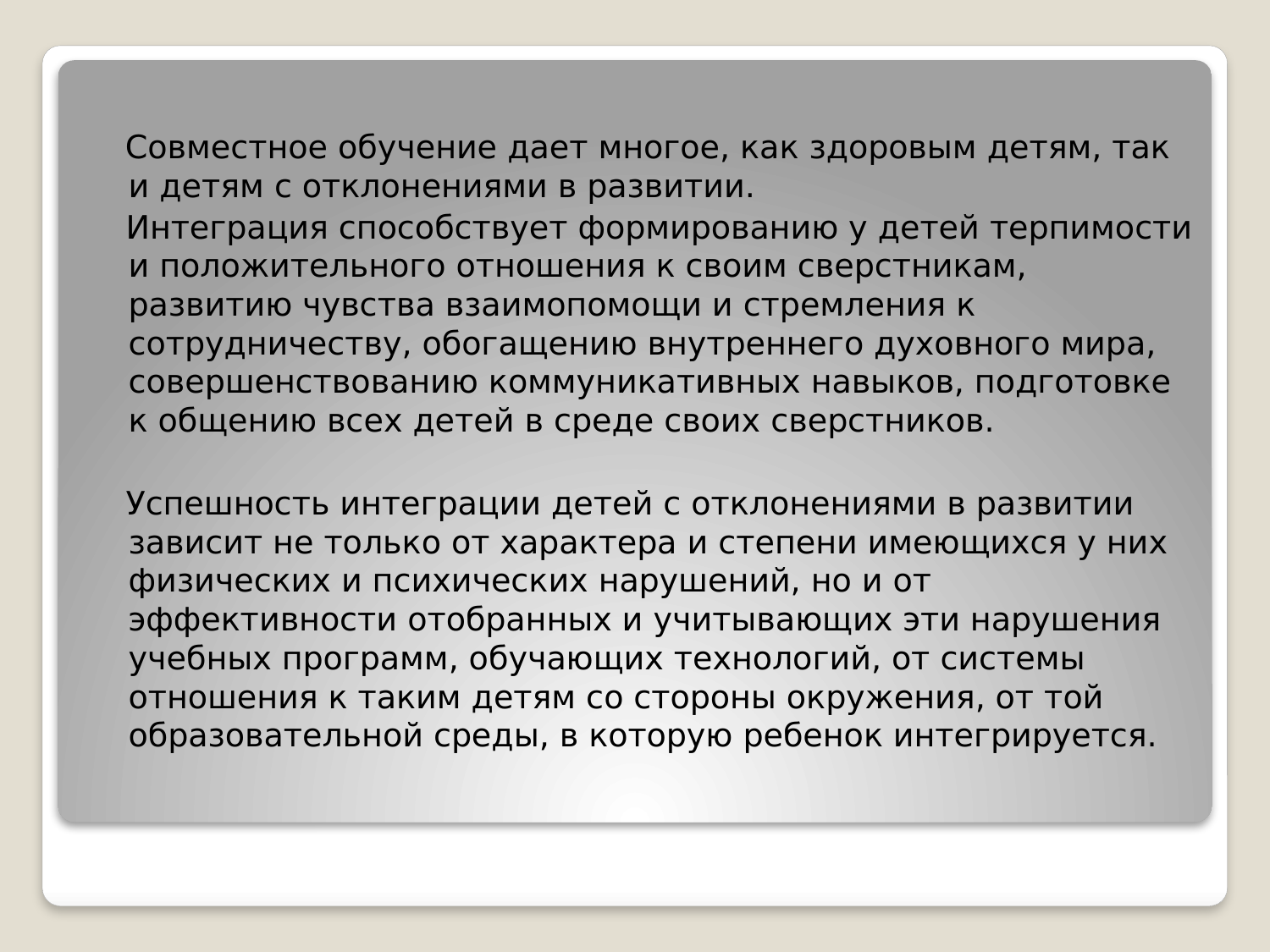

Совместное обучение дает многое, как здоровым детям, так и детям с отклонениями в развитии.
   Интеграция способствует формированию у детей терпимости и положительного отношения к своим сверстникам, развитию чувства взаимопомощи и стремления к сотрудничеству, обогащению внутреннего духовного мира, совершенствованию коммуникативных навыков, подготовке к общению всех детей в среде своих сверстников.

   Успешность интеграции детей с отклонениями в развитии зависит не только от характера и степени имеющихся у них физических и психических нарушений, но и от эффективности отобранных и учитывающих эти нарушения учебных программ, обучающих технологий, от системы отношения к таким детям со стороны окружения, от той образовательной среды, в которую ребенок интегрируется.